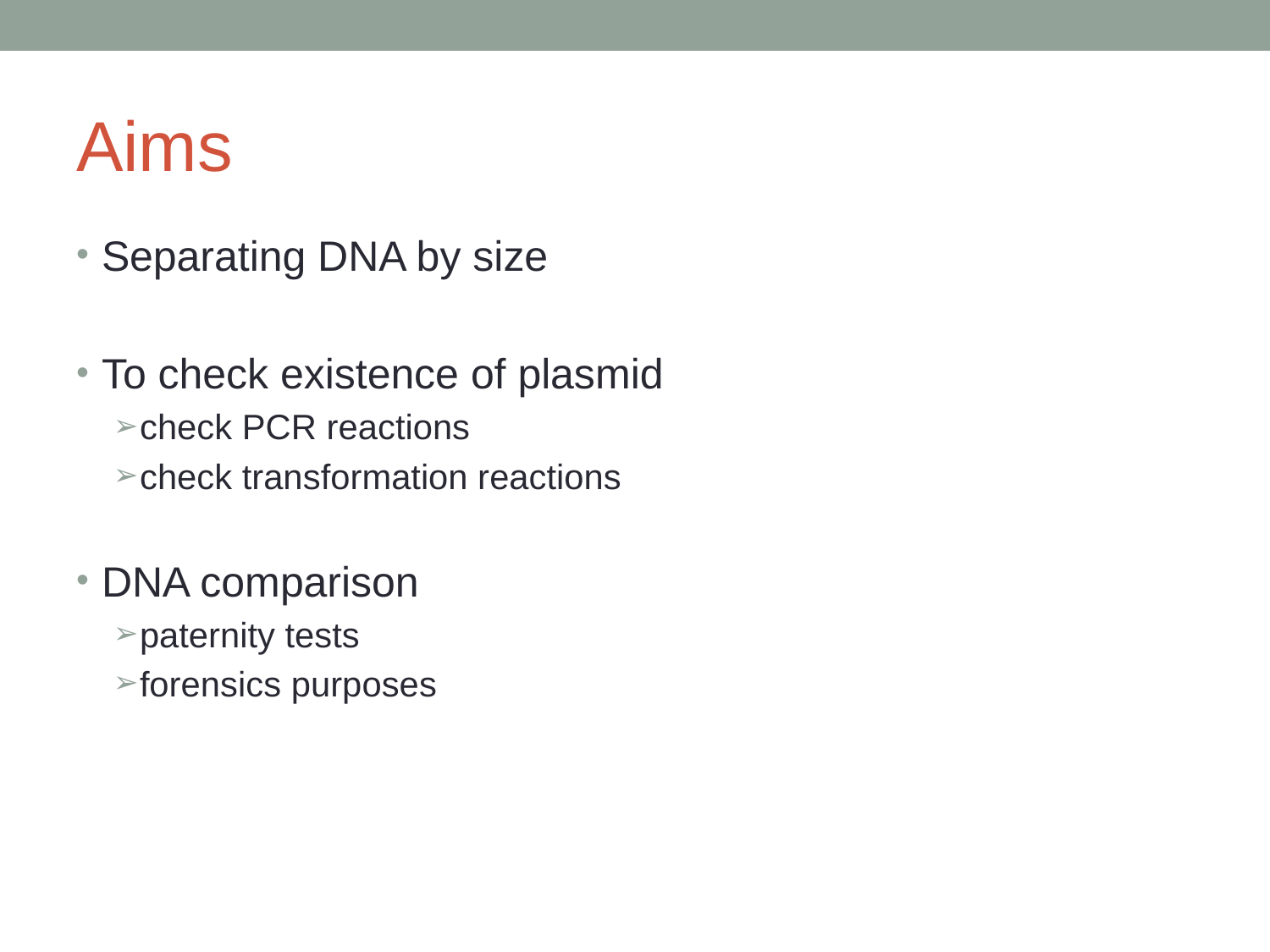

# Aims
Separating DNA by size

To check existence of plasmid
check PCR reactions
check transformation reactions

DNA comparison
paternity tests
forensics purposes